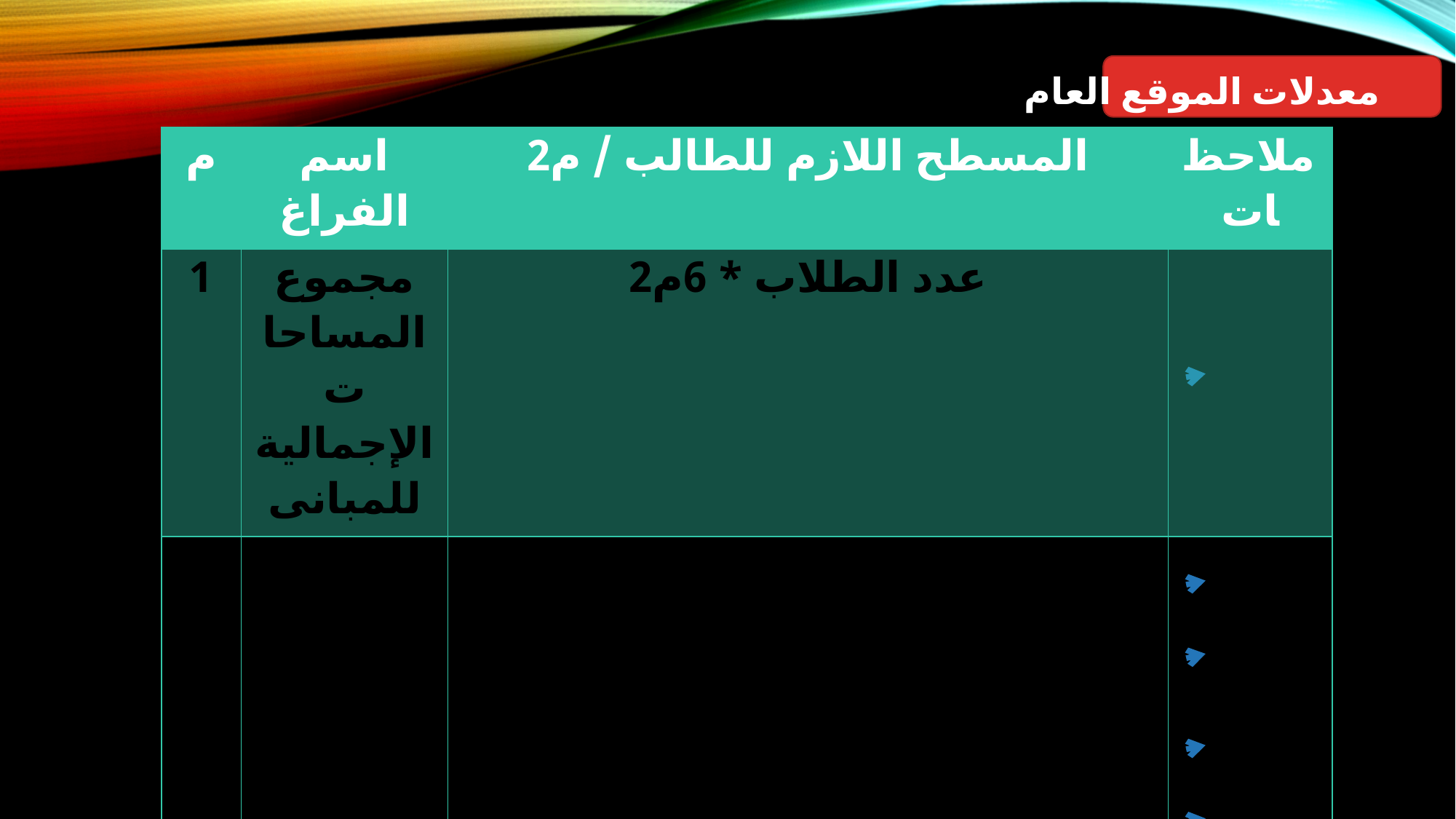

معدلات الموقع العام
| م | اسم الفراغ | المسطح اللازم للطالب / م2 | ملاحظات |
| --- | --- | --- | --- |
| 1 | مجموع المساحات الإجمالية للمبانى | عدد الطلاب \* 6م2 |  |
| 2 | مجموع المساحات المفتوحة | 5م2 / طالب |  |
| 3 | مساحة الموقع العام | عدد الطلاب \* 0.8 \* (6م2 / متوسط عدد الأدوار + 5م2) |  |